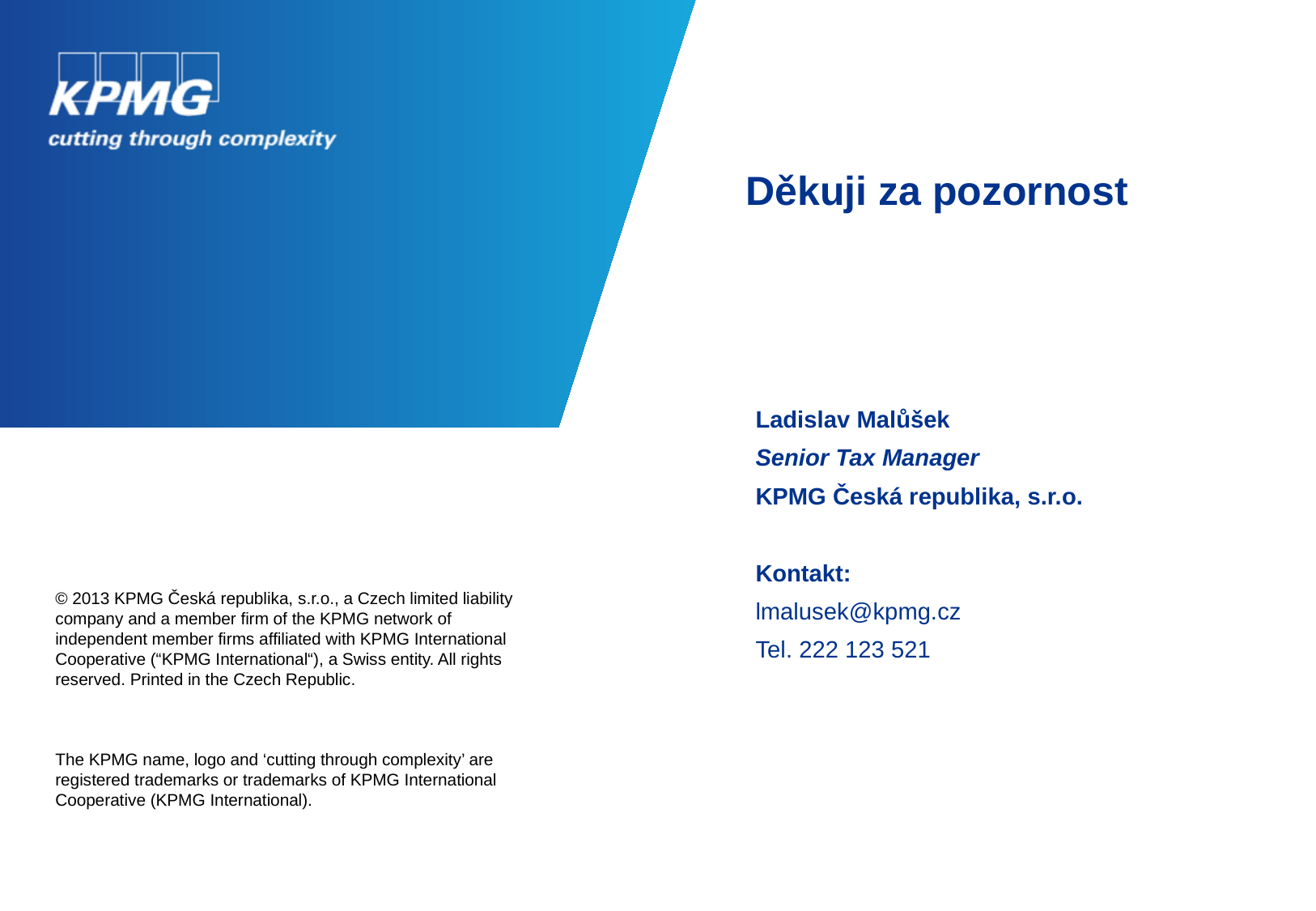

Děkuji za pozornost
Ladislav Malůšek
Senior Tax Manager
KPMG Česká republika, s.r.o.

Kontakt:
lmalusek@kpmg.cz
Tel. 222 123 521
© 2013 KPMG Česká republika, s.r.o., a Czech limited liability company and a member firm of the KPMG network of independent member firms affiliated with KPMG International Cooperative (“KPMG International“), a Swiss entity. All rights reserved. Printed in the Czech Republic.

The KPMG name, logo and ‘cutting through complexity’ are registered trademarks or trademarks of KPMG International Cooperative (KPMG International).